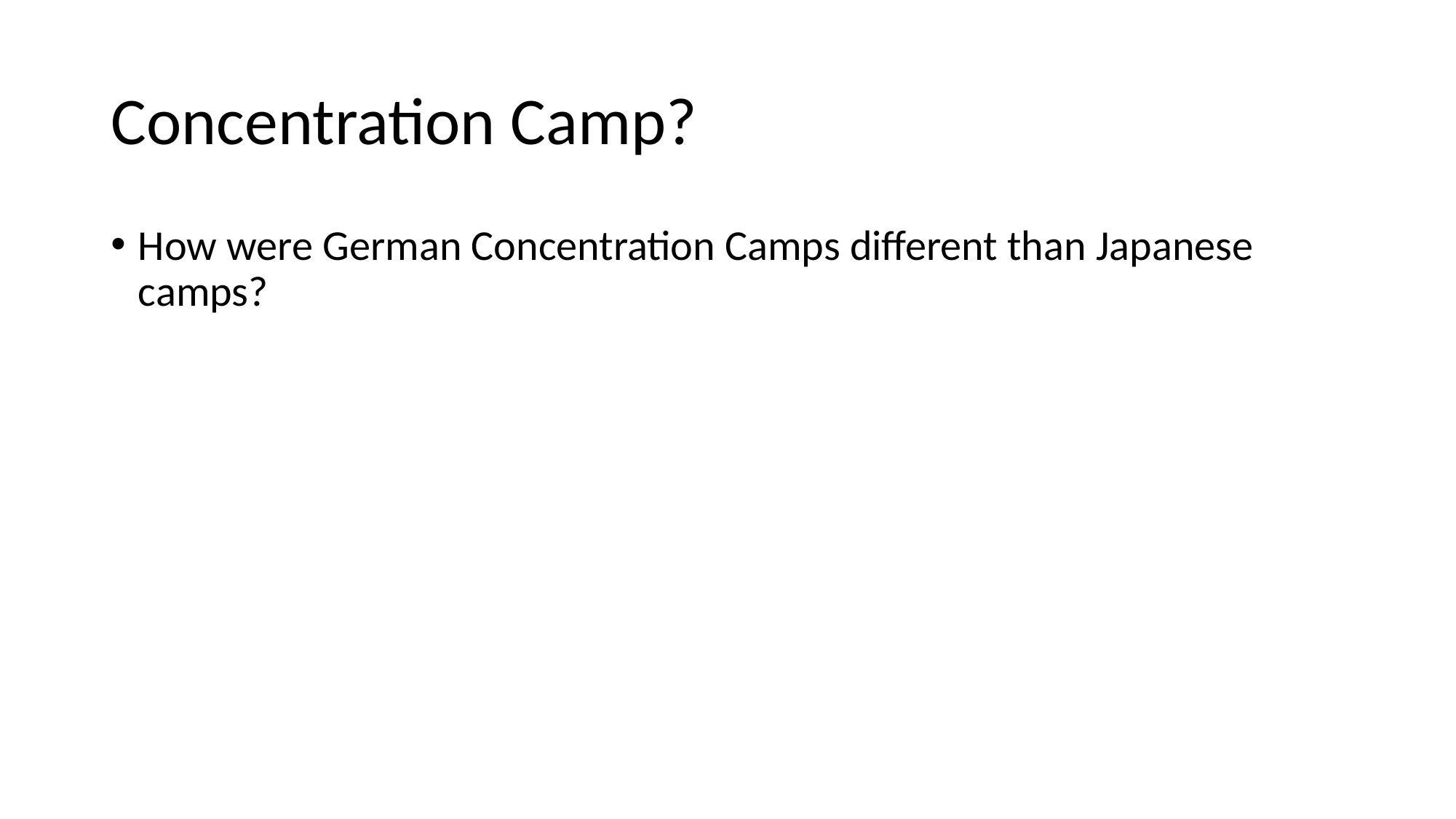

# Concentration Camp?
How were German Concentration Camps different than Japanese camps?